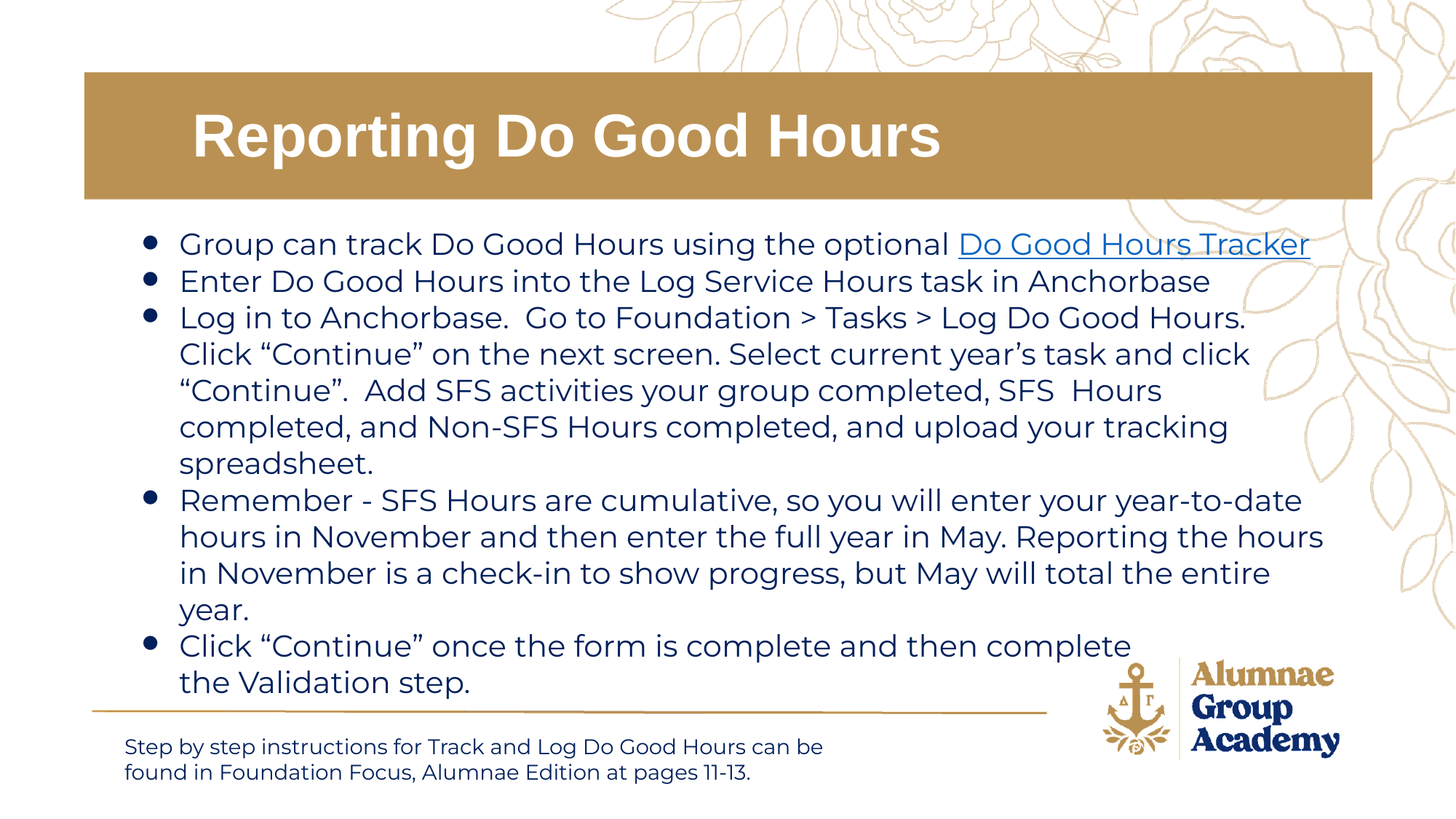

Reporting Do Good Hours
Group can track Do Good Hours using the optional Do Good Hours Tracker
Enter Do Good Hours into the Log Service Hours task in Anchorbase
Log in to Anchorbase.  Go to Foundation > Tasks > Log Do Good Hours.  Click “Continue” on the next screen. Select current year’s task and click “Continue”.  Add SFS activities your group completed, SFS  Hours completed, and Non-SFS Hours completed, and upload your tracking spreadsheet.
Remember - SFS Hours are cumulative, so you will enter your year-to-date hours in November and then enter the full year in May. Reporting the hours in November is a check-in to show progress, but May will total the entire year.
Click “Continue” once the form is complete and then complete
the Validation step.
Step by step instructions for Track and Log Do Good Hours can be found in Foundation Focus, Alumnae Edition at pages 11-13.